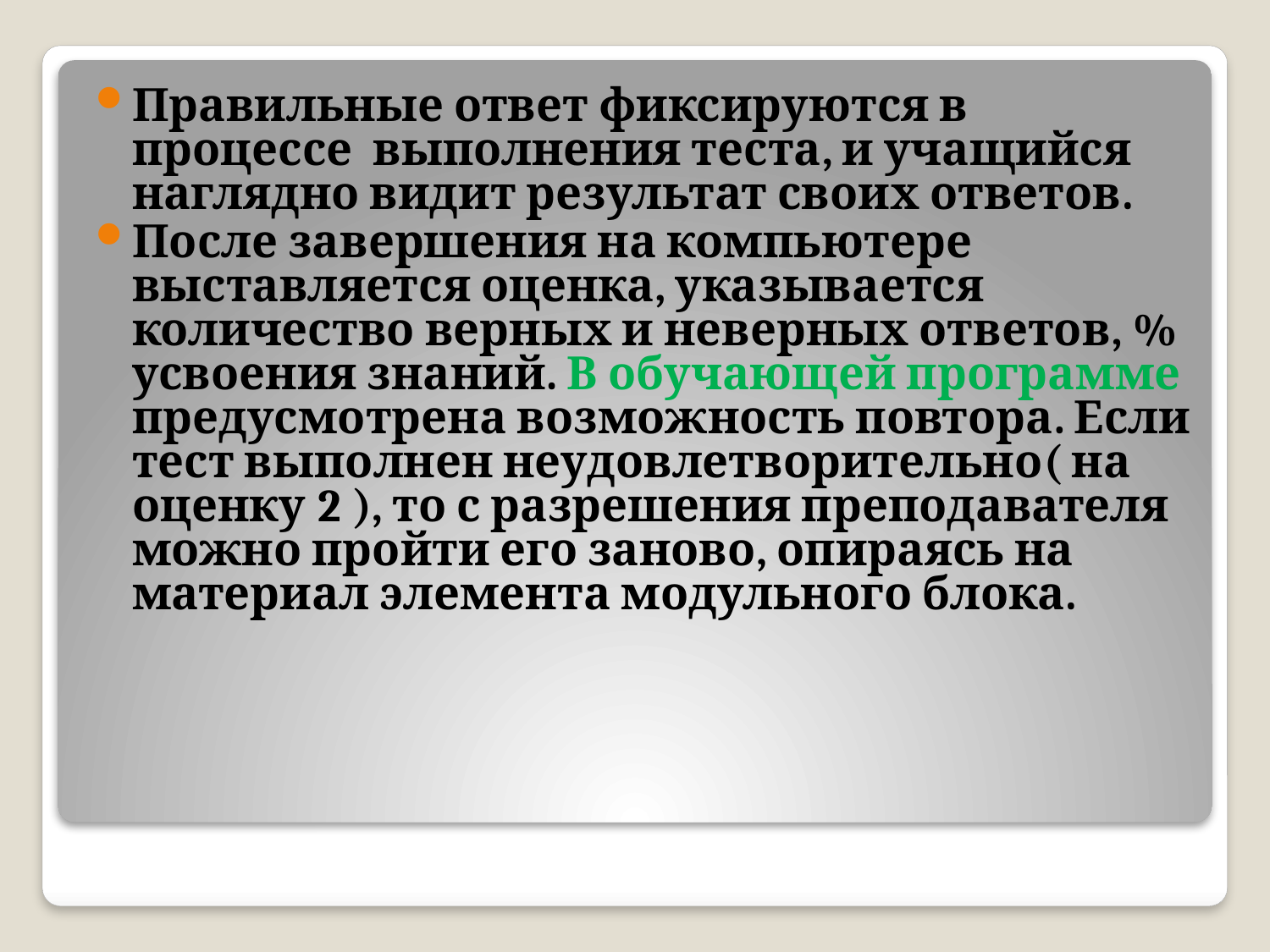

Правильные ответ фиксируются в процессе  выполнения теста, и учащийся наглядно видит результат своих ответов.
После завершения на компьютере выставляется оценка, указывается количество верных и неверных ответов, % усвоения знаний. В обучающей программе предусмотрена возможность повтора. Если тест выполнен неудовлетворительно( на оценку 2 ), то с разрешения преподавателя можно пройти его заново, опираясь на материал элемента модульного блока.

#